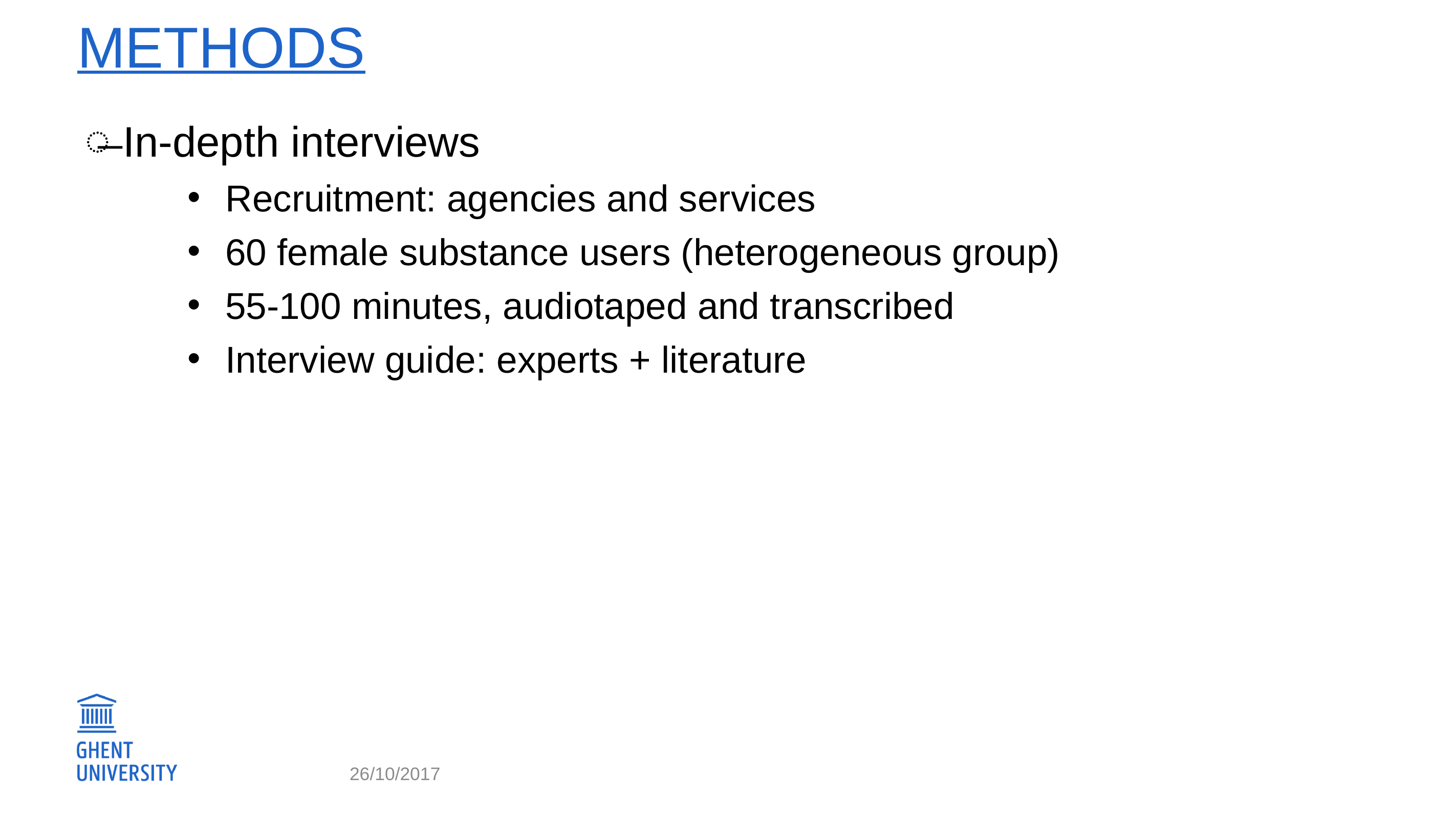

# Methods
In-depth interviews
Recruitment: agencies and services
60 female substance users (heterogeneous group)
55-100 minutes, audiotaped and transcribed
Interview guide: experts + literature
26/10/2017